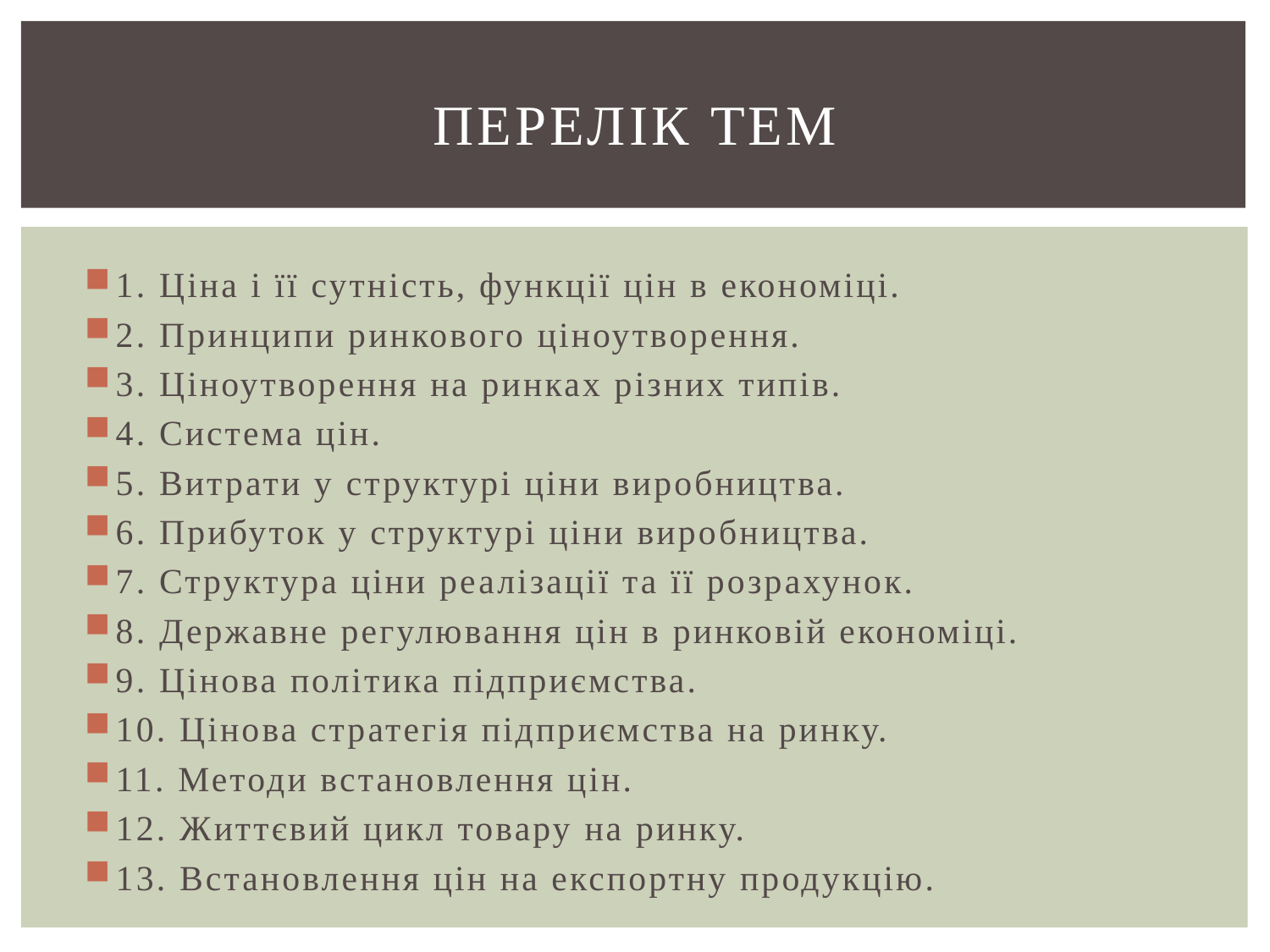

# Перелік тем
1. Ціна і її сутність, функції цін в економіці.
2. Принципи ринкового ціноутворення.
3. Ціноутворення на ринках різних типів.
4. Система цін.
5. Витрати у структурі ціни виробництва.
6. Прибуток у структурі ціни виробництва.
7. Структура ціни реалізації та її розрахунок.
8. Державне регулювання цін в ринковій економіці.
9. Цінова політика підприємства.
10. Цінова стратегія підприємства на ринку.
11. Методи встановлення цін.
12. Життєвий цикл товару на ринку.
13. Встановлення цін на експортну продукцію.